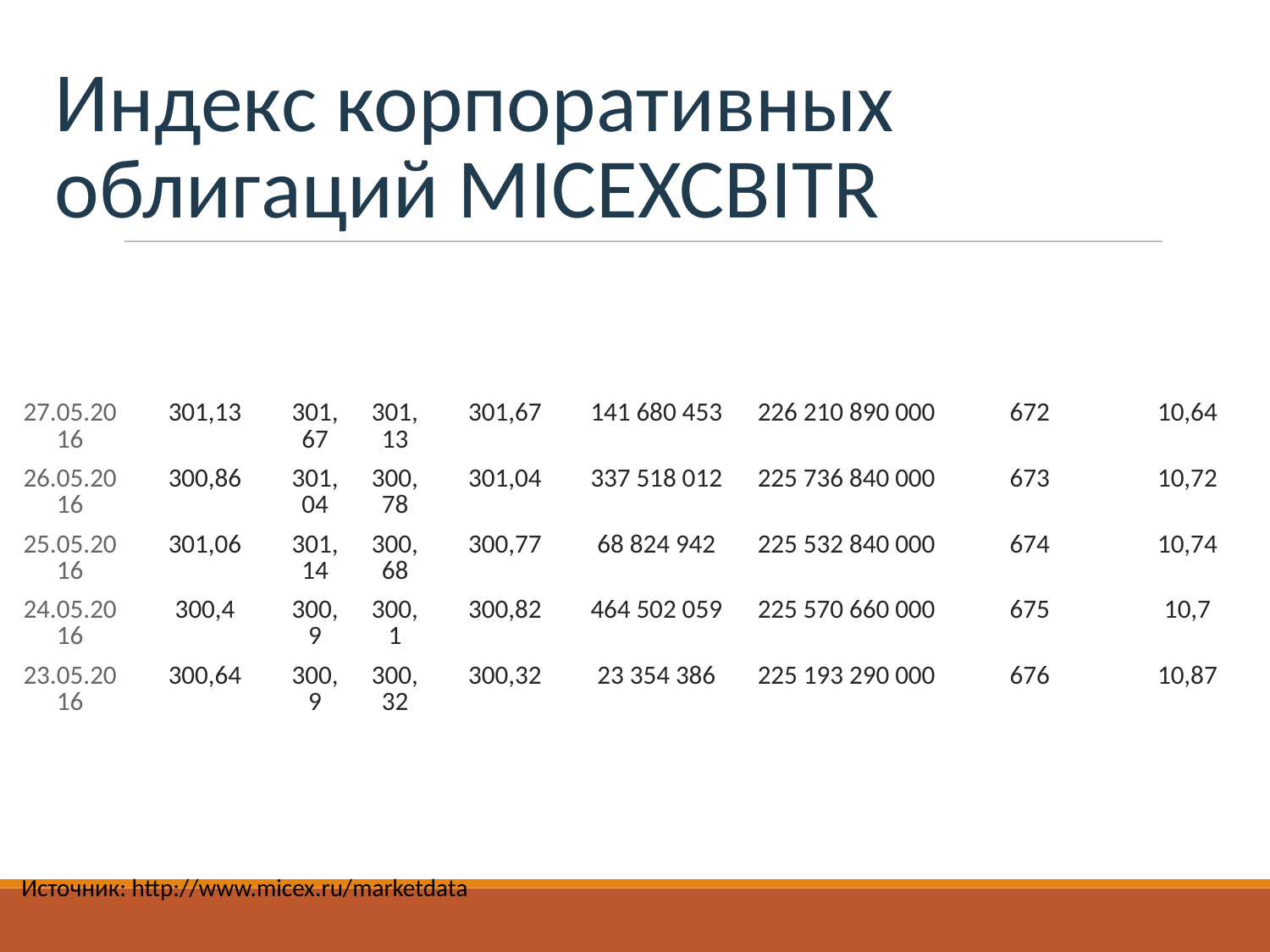

Индекс корпоративных облигаций MICEXCBITR
| Дата | Открытие | Max | Min | Закрытие | Объем, руб. | Капитализация, руб. | Доход индекса, дней | Доходность индекса, % |
| --- | --- | --- | --- | --- | --- | --- | --- | --- |
| 27.05.2016 | 301,13 | 301,67 | 301,13 | 301,67 | 141 680 453 | 226 210 890 000 | 672 | 10,64 |
| 26.05.2016 | 300,86 | 301,04 | 300,78 | 301,04 | 337 518 012 | 225 736 840 000 | 673 | 10,72 |
| 25.05.2016 | 301,06 | 301,14 | 300,68 | 300,77 | 68 824 942 | 225 532 840 000 | 674 | 10,74 |
| 24.05.2016 | 300,4 | 300,9 | 300,1 | 300,82 | 464 502 059 | 225 570 660 000 | 675 | 10,7 |
| 23.05.2016 | 300,64 | 300,9 | 300,32 | 300,32 | 23 354 386 | 225 193 290 000 | 676 | 10,87 |
Источник: http://www.micex.ru/marketdata